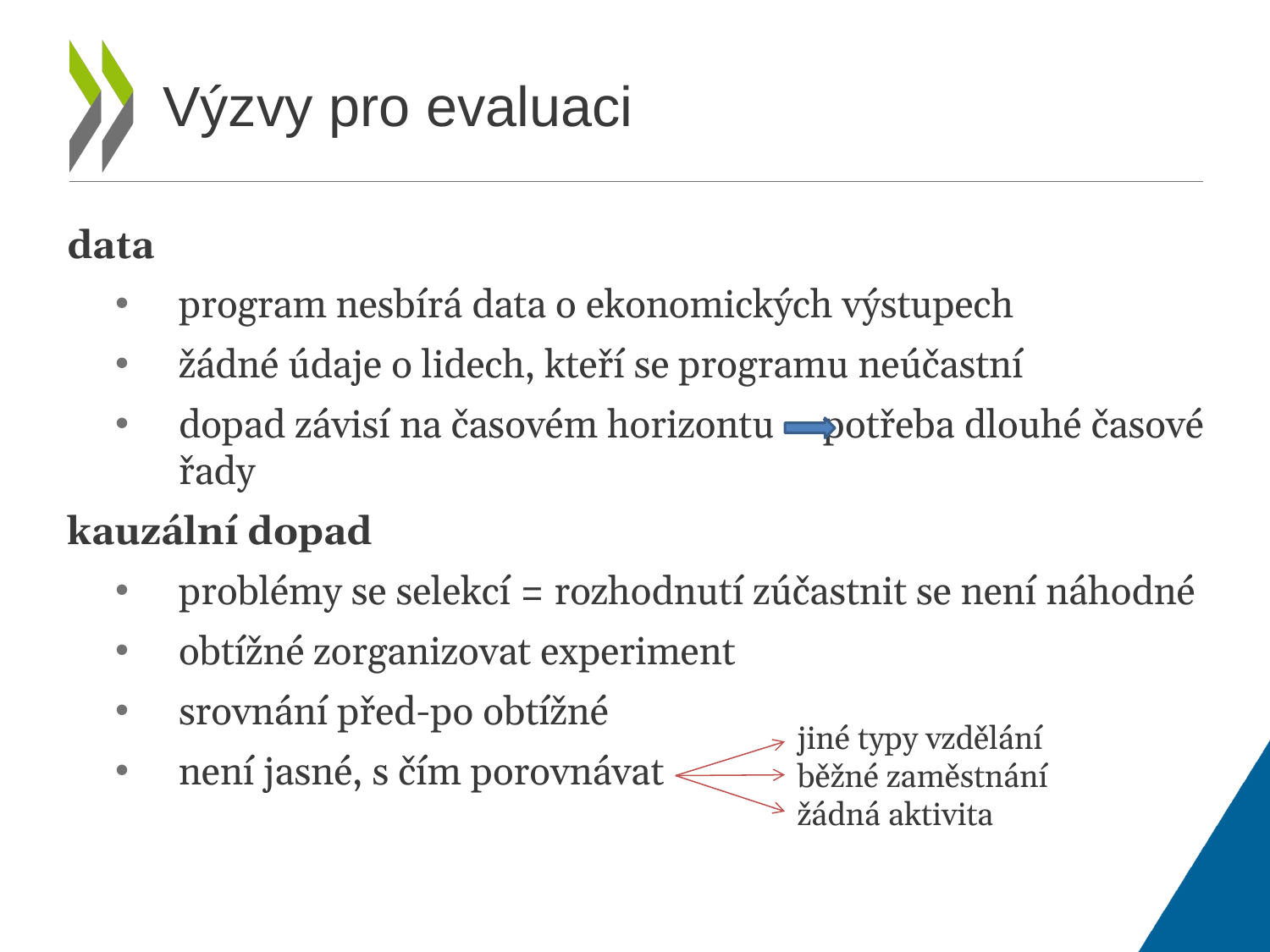

# Výzvy pro evaluaci
data
program nesbírá data o ekonomických výstupech
žádné údaje o lidech, kteří se programu neúčastní
dopad závisí na časovém horizontu	 potřeba dlouhé časové řady
kauzální dopad
problémy se selekcí = rozhodnutí zúčastnit se není náhodné
obtížné zorganizovat experiment
srovnání před-po obtížné
není jasné, s čím porovnávat

jiné typy vzdělání
běžné zaměstnání
žádná aktivita